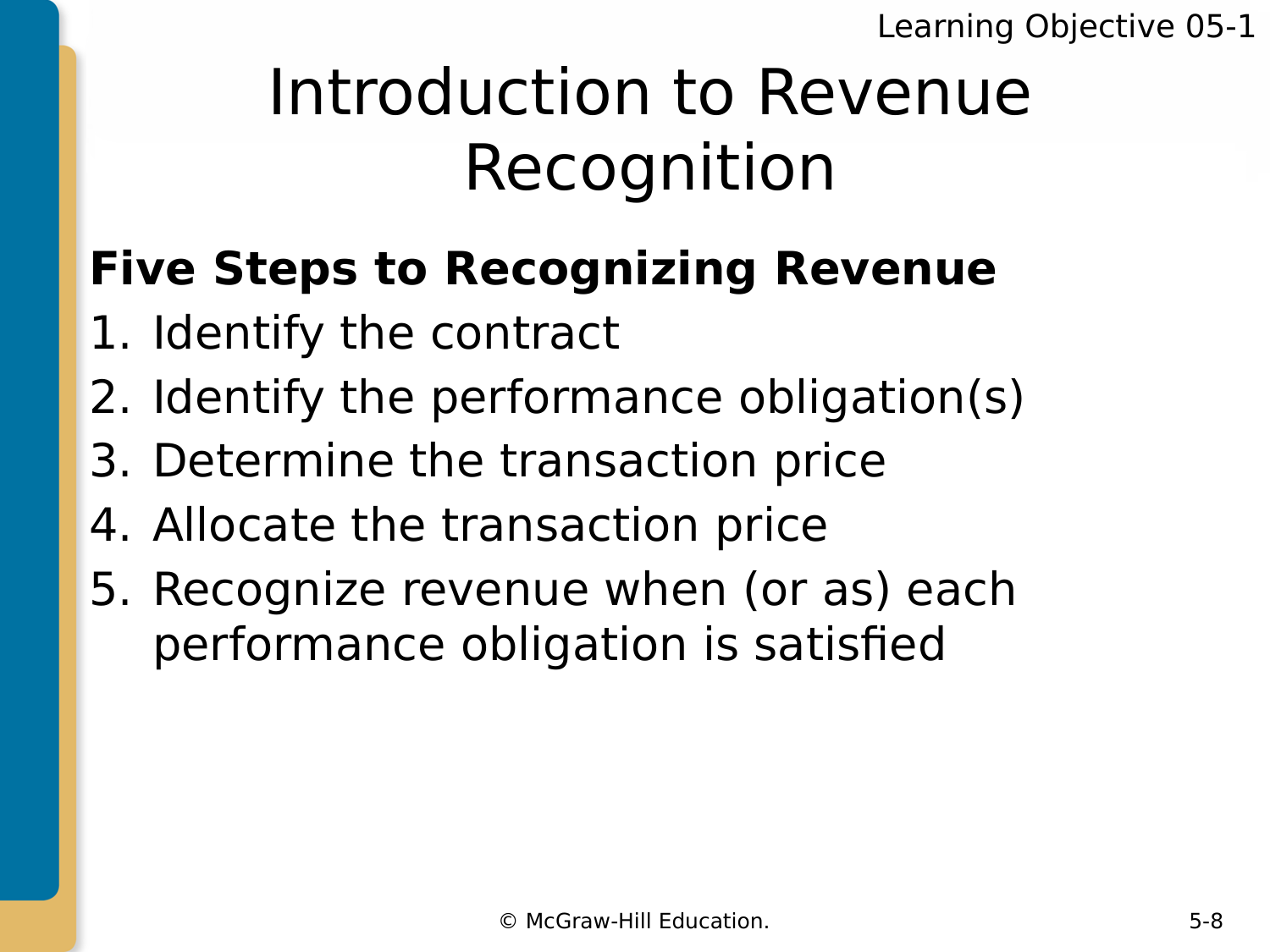

Learning Objective 05-1
# Introduction to Revenue Recognition
Five Steps to Recognizing Revenue
Identify the contract
Identify the performance obligation(s)
Determine the transaction price
Allocate the transaction price
Recognize revenue when (or as) each performance obligation is satisfied